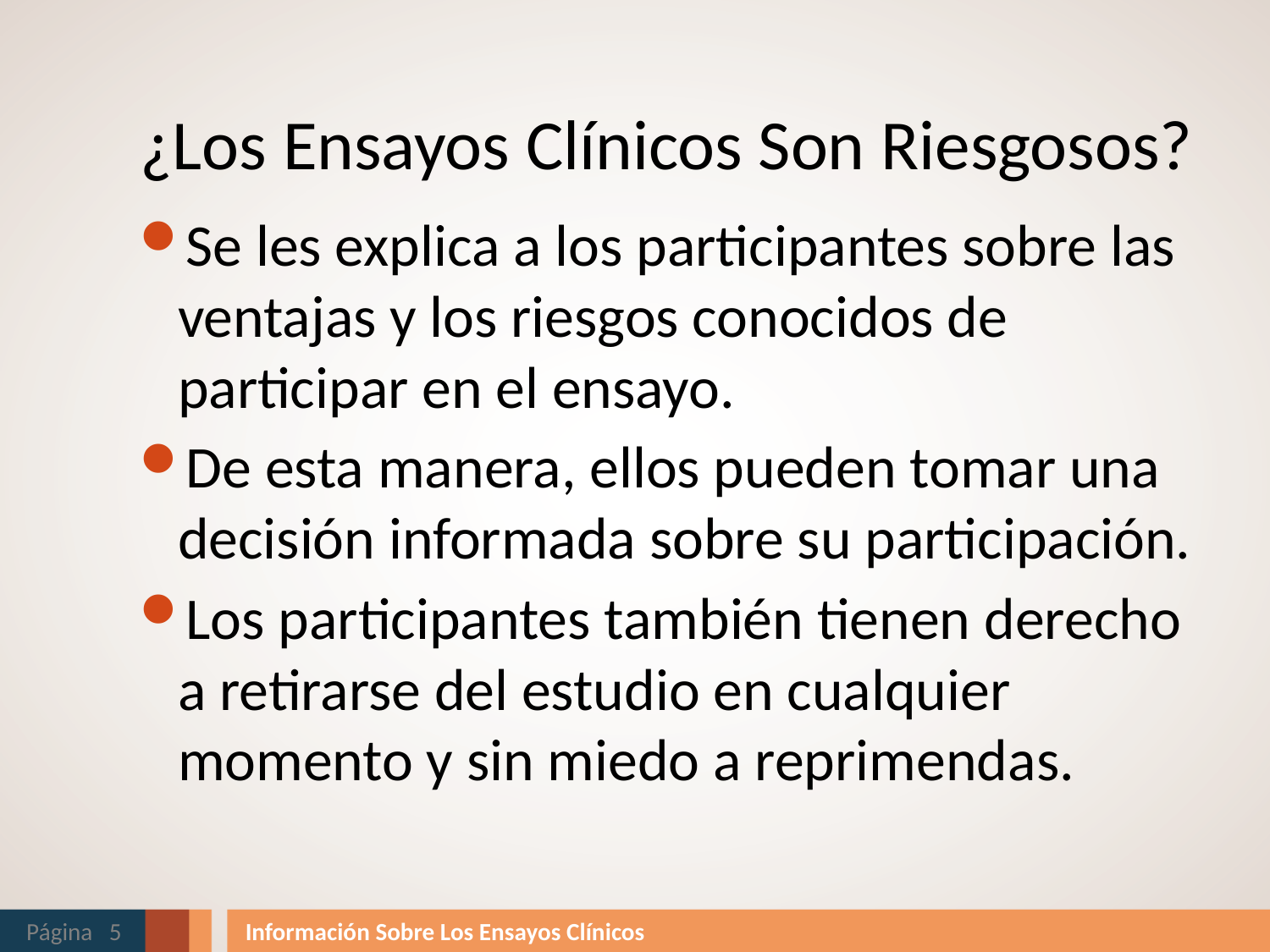

# ¿Los Ensayos Clínicos Son Riesgosos?
Se les explica a los participantes sobre las ventajas y los riesgos conocidos de participar en el ensayo.
De esta manera, ellos pueden tomar una decisión informada sobre su participación.
Los participantes también tienen derecho a retirarse del estudio en cualquier momento y sin miedo a reprimendas.

Página   5
Información Sobre Los Ensayos Clínicos